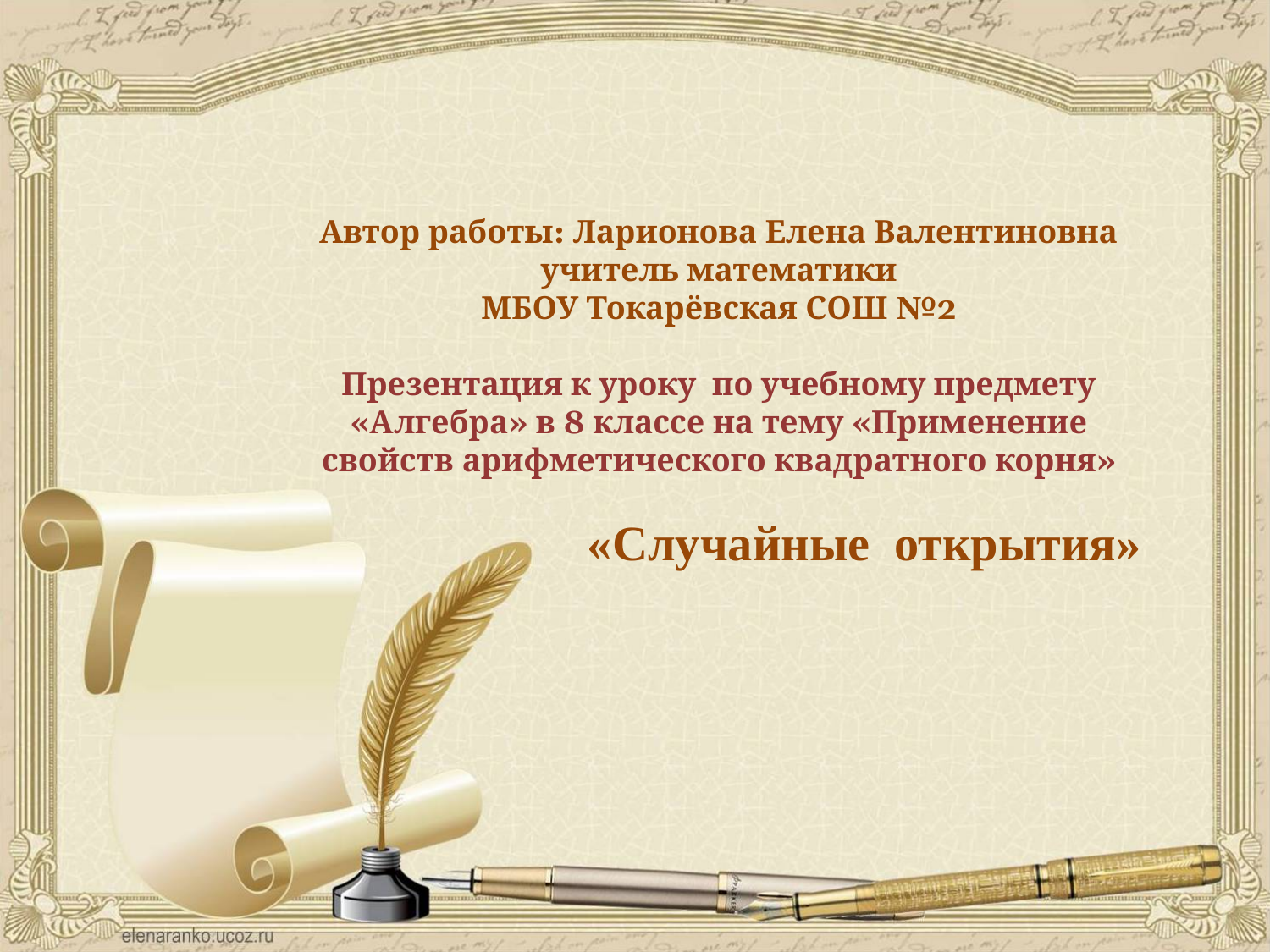

Автор работы: Ларионова Елена Валентиновна
учитель математики
МБОУ Токарёвская СОШ №2

Презентация к уроку  по учебному предмету «Алгебра» в 8 классе на тему «Применение свойств арифметического квадратного корня»
 «Случайные  открытия»